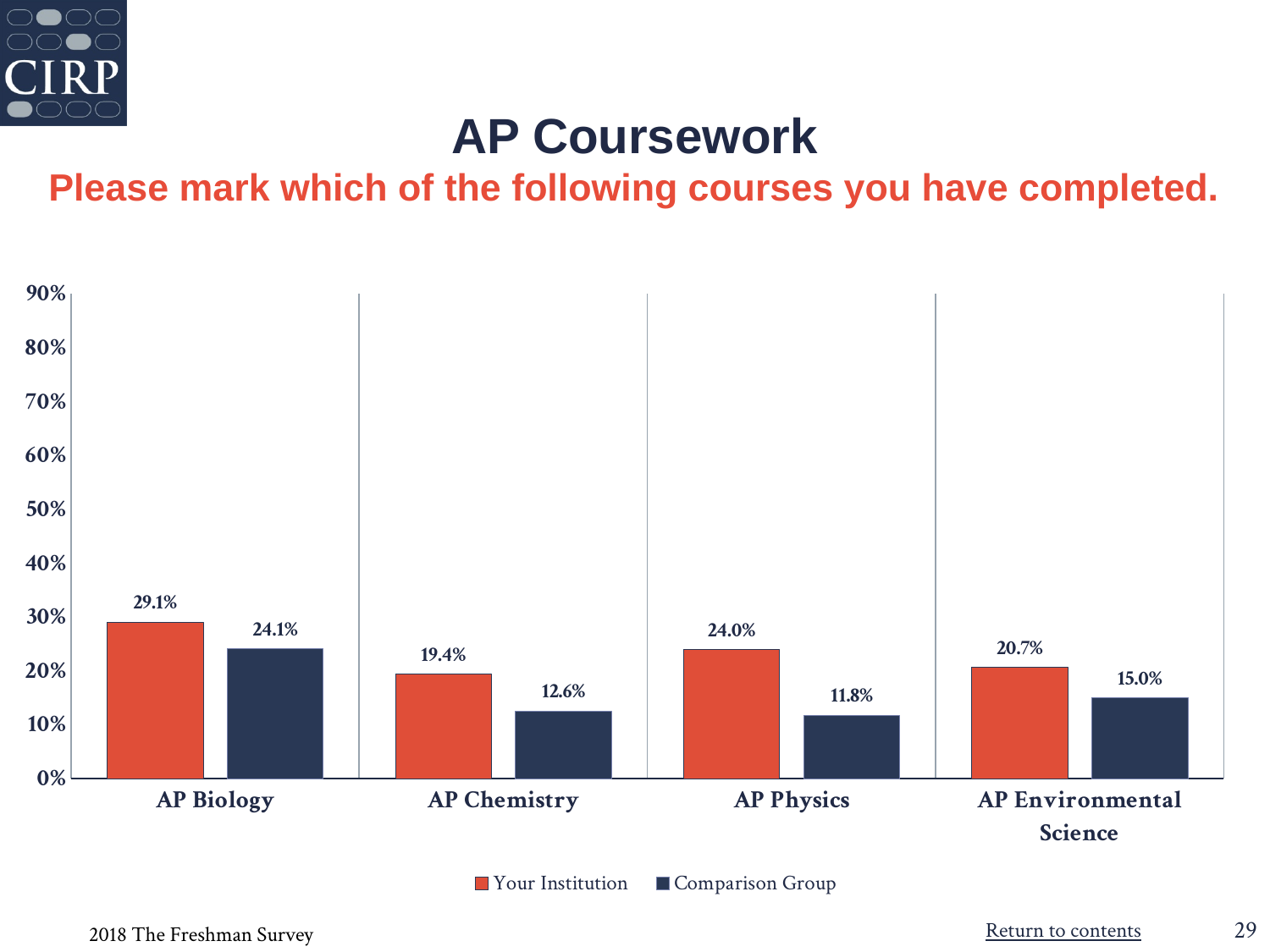

# AP Coursework Please mark which of the following courses you have completed.

### Chart

| Category | Your Institution | Comparison Group |
|---|---|---|
| AP Biology | 0.291 | 0.241 |
| AP Chemistry | 0.194 | 0.126 |
| AP Physics | 0.24 | 0.118 |
| AP Environmental Science | 0.207 | 0.15 |
2018 The Freshman Survey
29